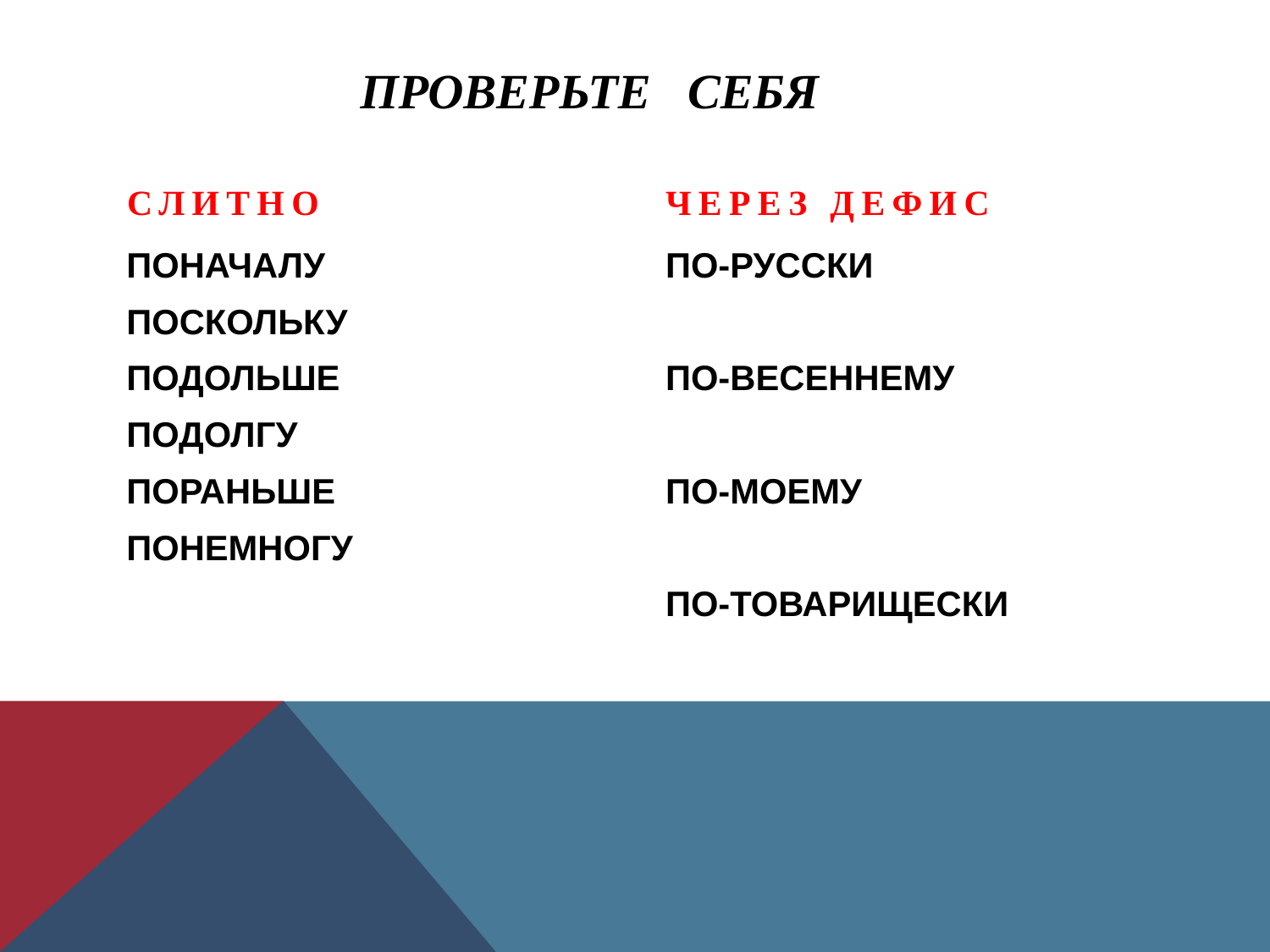

# ПРОВЕРЬТЕ   СЕБЯ
СЛИТНО
ЧЕРЕЗ ДЕФИС
ПОНАЧАЛУ
ПОСКОЛЬКУ
ПОДОЛЬШЕ
ПОДОЛГУ
ПОРАНЬШЕ
ПОНЕМНОГУ
ПО-РУССКИ

ПО-ВЕСЕННЕМУ

ПО-МОЕМУ

ПО-ТОВАРИЩЕСКИ